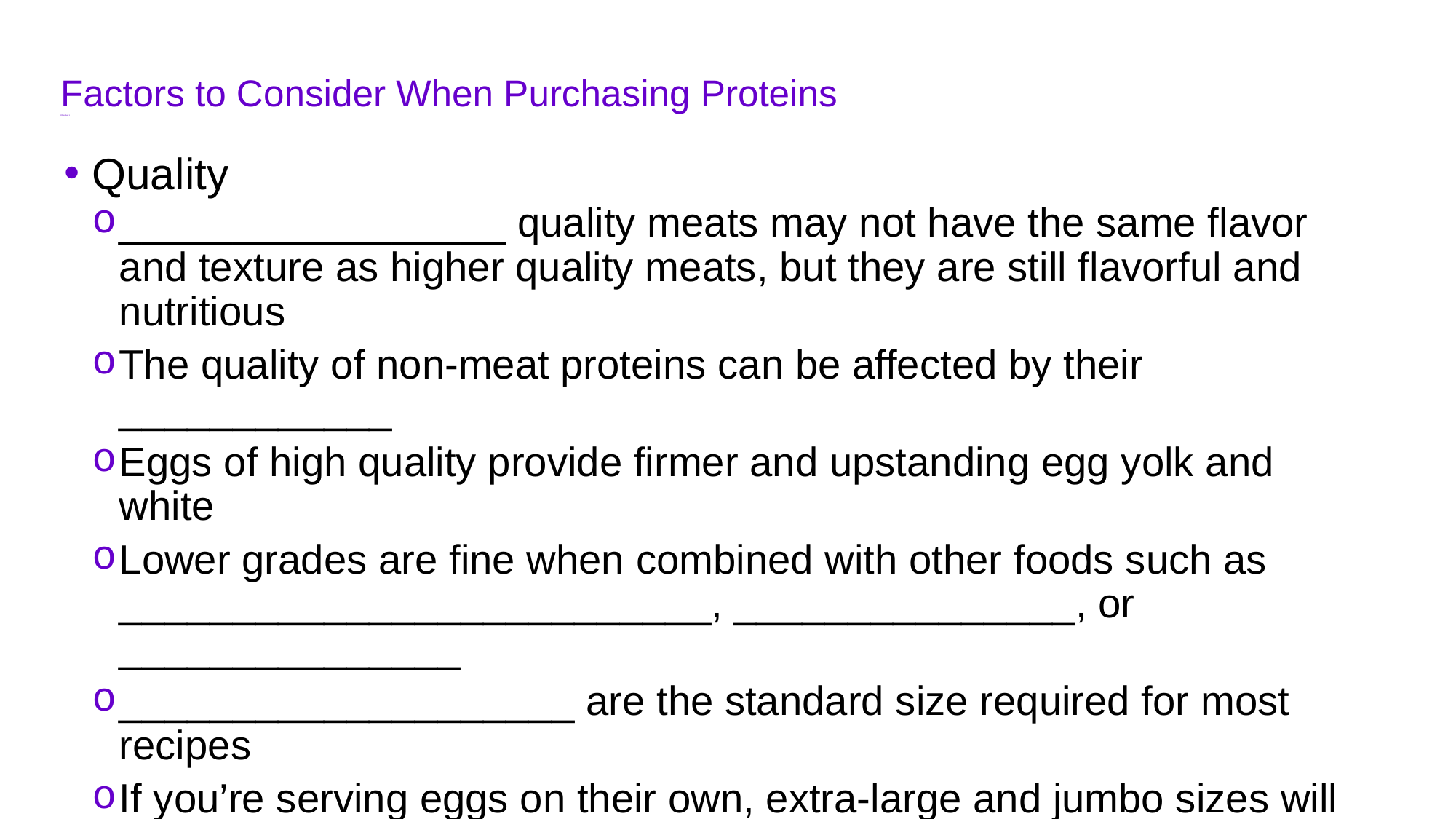

# Factors to Consider When Purchasing Proteins Objective 1
Quality
_________________ quality meats may not have the same flavor and texture as higher quality meats, but they are still flavorful and nutritious
The quality of non-meat proteins can be affected by their ____________
Eggs of high quality provide firmer and upstanding egg yolk and white
Lower grades are fine when combined with other foods such as __________________________, _______________, or _______________
____________________ are the standard size required for most recipes
If you’re serving eggs on their own, extra-large and jumbo sizes will provide a larger serving
How the _________________ will be used will make a difference in what you should select